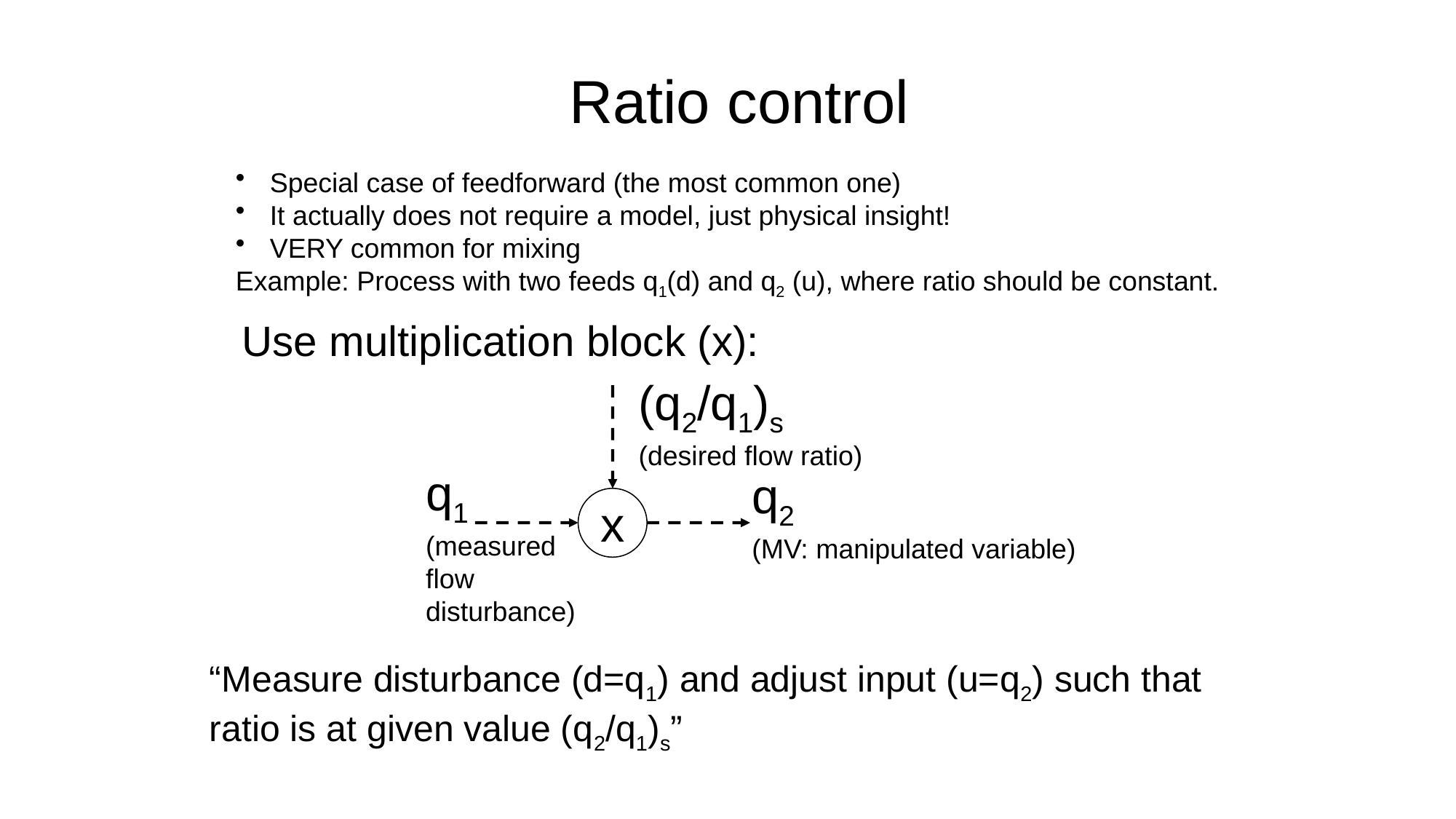

# Ratio control
Special case of feedforward (the most common one)
It actually does not require a model, just physical insight!
VERY common for mixing
Example: Process with two feeds q1(d) and q2 (u), where ratio should be constant.
Use multiplication block (x):
(q2/q1)s
(desired flow ratio)

q1
(measured
flow
disturbance)
q2
(MV: manipulated variable)

x

“Measure disturbance (d=q1) and adjust input (u=q2) such that
ratio is at given value (q2/q1)s”